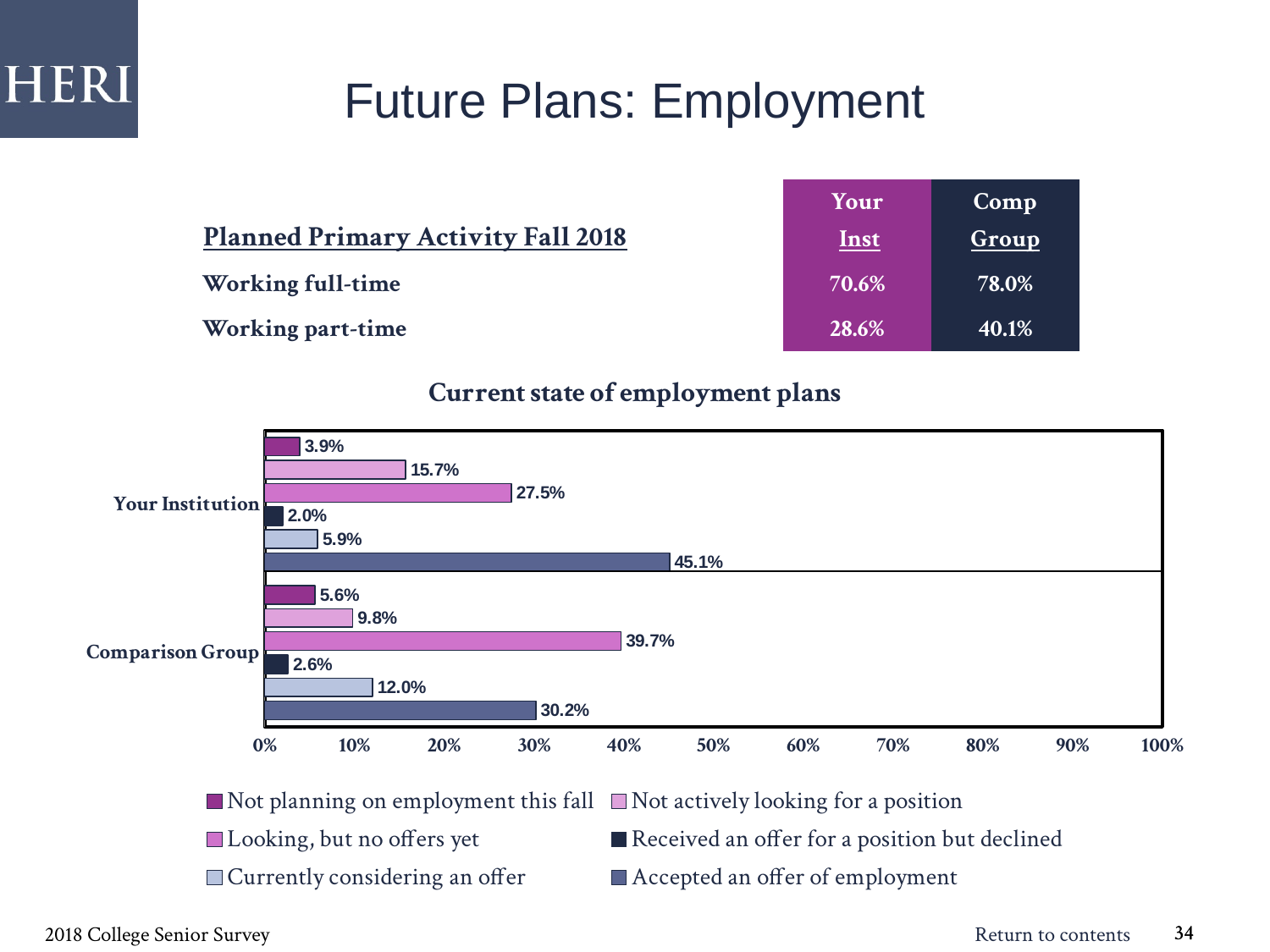

Future Plans: Employment
| Planned Primary Activity Fall 2018 | Your Inst | Comp Group |
| --- | --- | --- |
| Working full-time | 70.6% | 78.0% |
| Working part-time | 28.6% | 40.1% |

### Chart: Current state of employment plans

| Category | Accepted an offer of employment | Currently considering an offer | Received an offer for a position but declined | Looking, but no offers yet | Not actively looking for a position | Not planning on employment this fall |
|---|---|---|---|---|---|---|
| Comparison Group | 0.302 | 0.12 | 0.026 | 0.397 | 0.098 | 0.056 |
| Your Institution | 0.451 | 0.059 | 0.02 | 0.275 | 0.157 | 0.039 |
2018 College Senior Survey
34
34